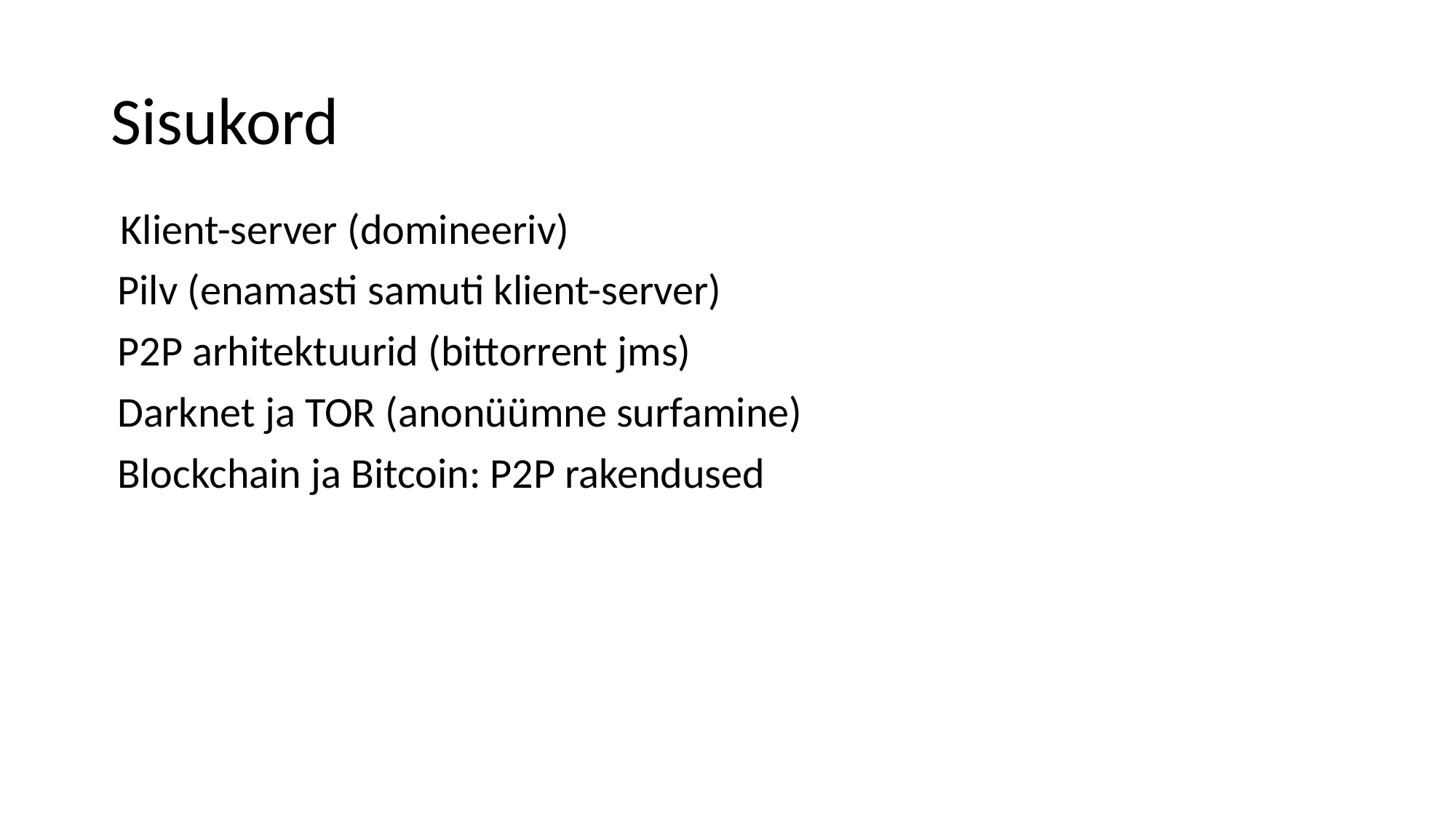

# Sisukord
 Klient-server (domineeriv)
Pilv (enamasti samuti klient-server)
P2P arhitektuurid (bittorrent jms)
Darknet ja TOR (anonüümne surfamine)
Blockchain ja Bitcoin: P2P rakendused